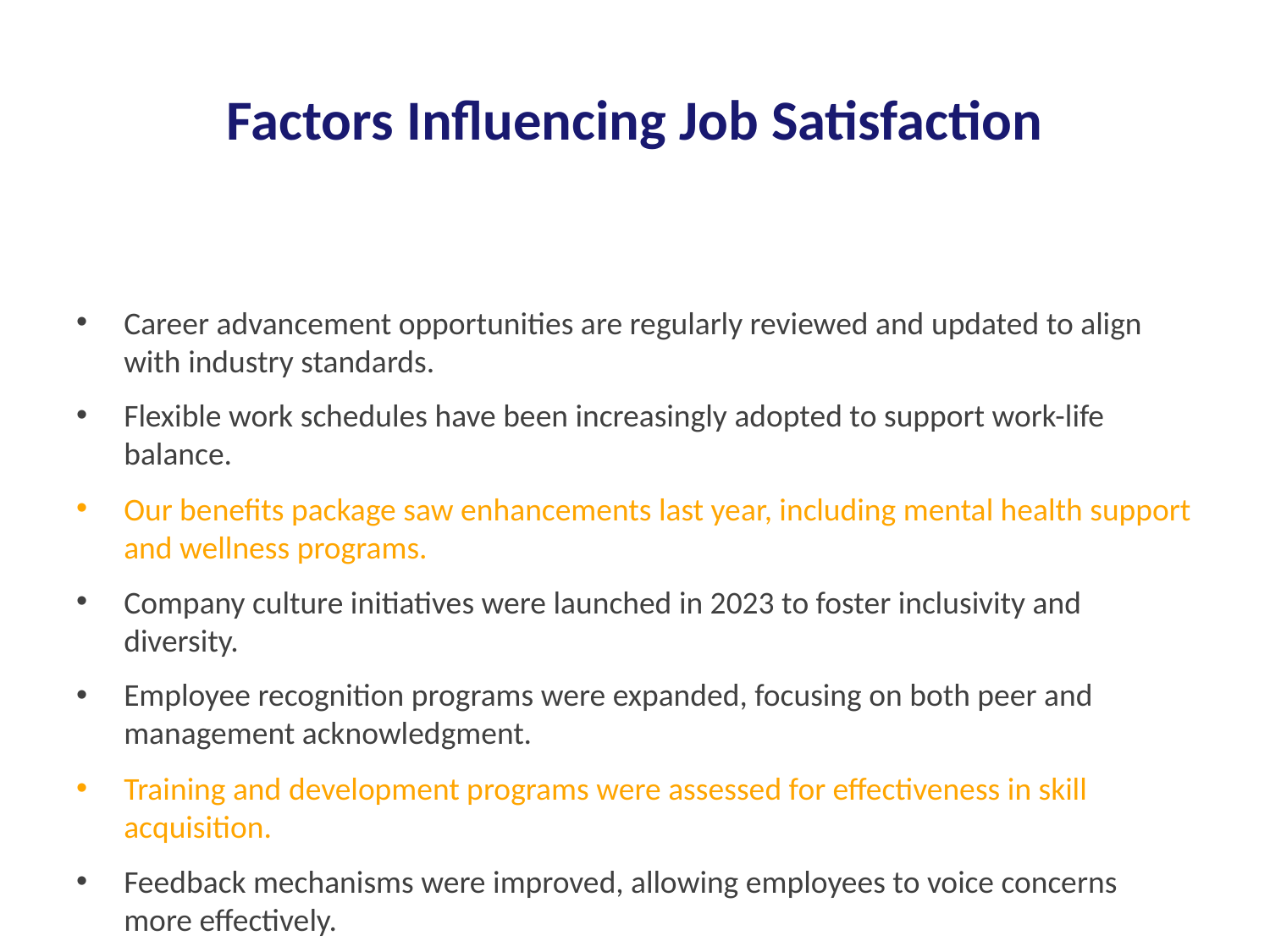

# Factors Influencing Job Satisfaction

Career advancement opportunities are regularly reviewed and updated to align with industry standards.
Flexible work schedules have been increasingly adopted to support work-life balance.
Our benefits package saw enhancements last year, including mental health support and wellness programs.
Company culture initiatives were launched in 2023 to foster inclusivity and diversity.
Employee recognition programs were expanded, focusing on both peer and management acknowledgment.
Training and development programs were assessed for effectiveness in skill acquisition.
Feedback mechanisms were improved, allowing employees to voice concerns more effectively.